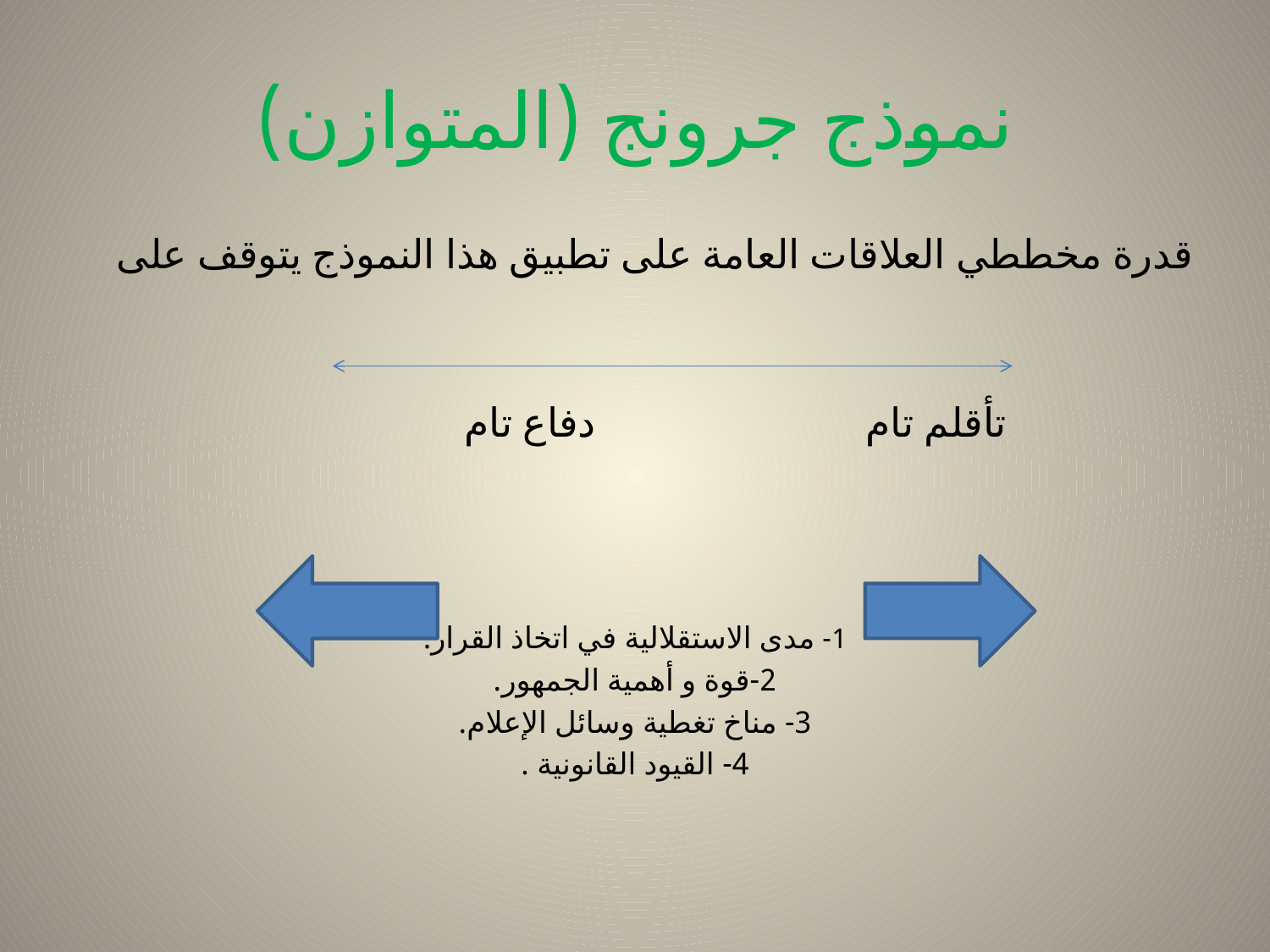

# نموذج جرونج (المتوازن)
قدرة مخططي العلاقات العامة على تطبيق هذا النموذج يتوقف على

                  تأقلم تام                          دفاع تام

1- مدى الاستقلالية في اتخاذ القرار.
2-قوة و أهمية الجمهور.
3- مناخ تغطية وسائل الإعلام.
4- القيود القانونية .